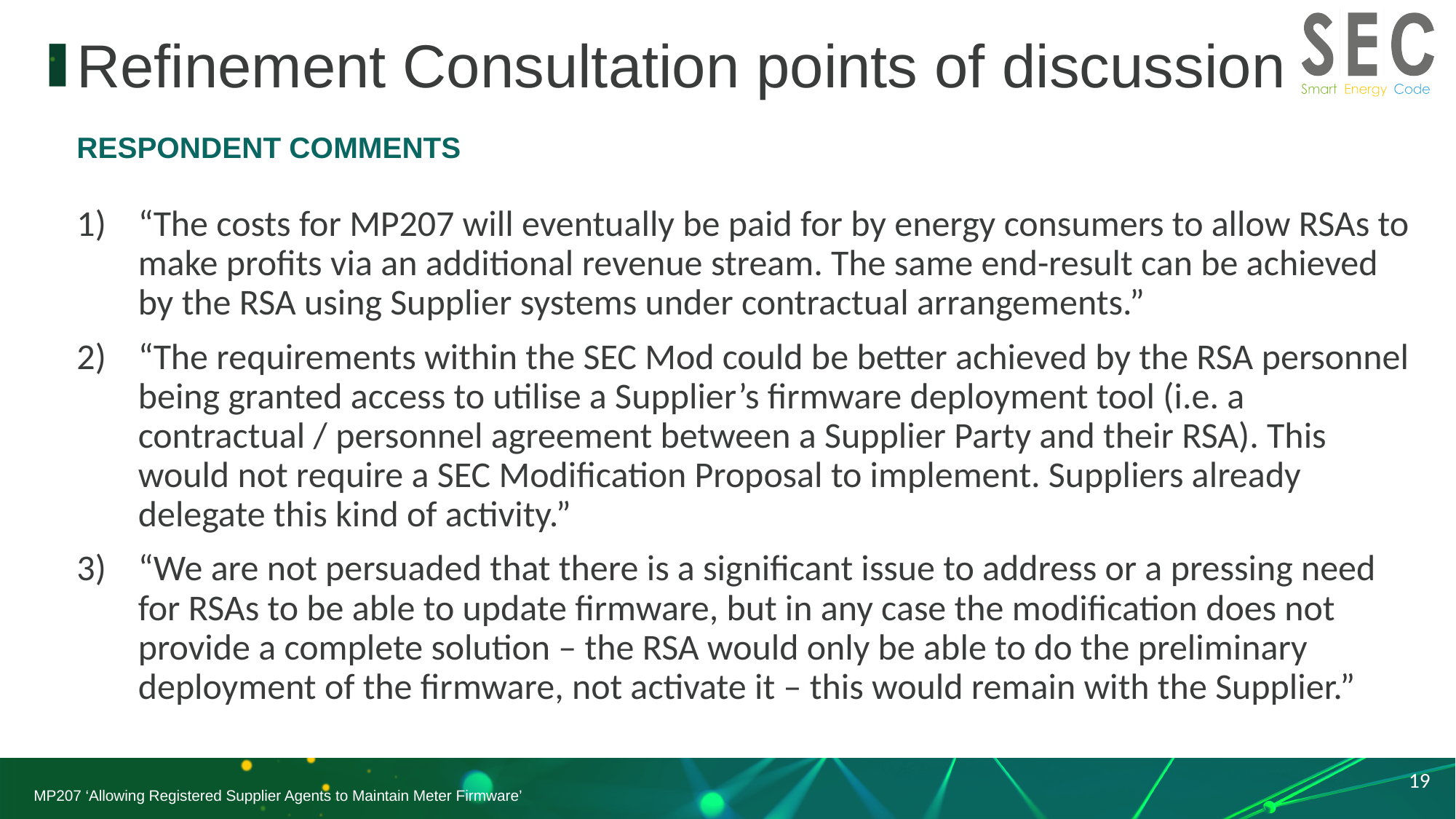

# Refinement Consultation points of discussion
Respondent comments
“The costs for MP207 will eventually be paid for by energy consumers to allow RSAs to make profits via an additional revenue stream. The same end-result can be achieved by the RSA using Supplier systems under contractual arrangements.”
“The requirements within the SEC Mod could be better achieved by the RSA personnel being granted access to utilise a Supplier’s firmware deployment tool (i.e. a contractual / personnel agreement between a Supplier Party and their RSA). This would not require a SEC Modification Proposal to implement. Suppliers already delegate this kind of activity.”
“We are not persuaded that there is a significant issue to address or a pressing need for RSAs to be able to update firmware, but in any case the modification does not provide a complete solution – the RSA would only be able to do the preliminary deployment of the firmware, not activate it – this would remain with the Supplier.”
19
MP207 ‘Allowing Registered Supplier Agents to Maintain Meter Firmware’